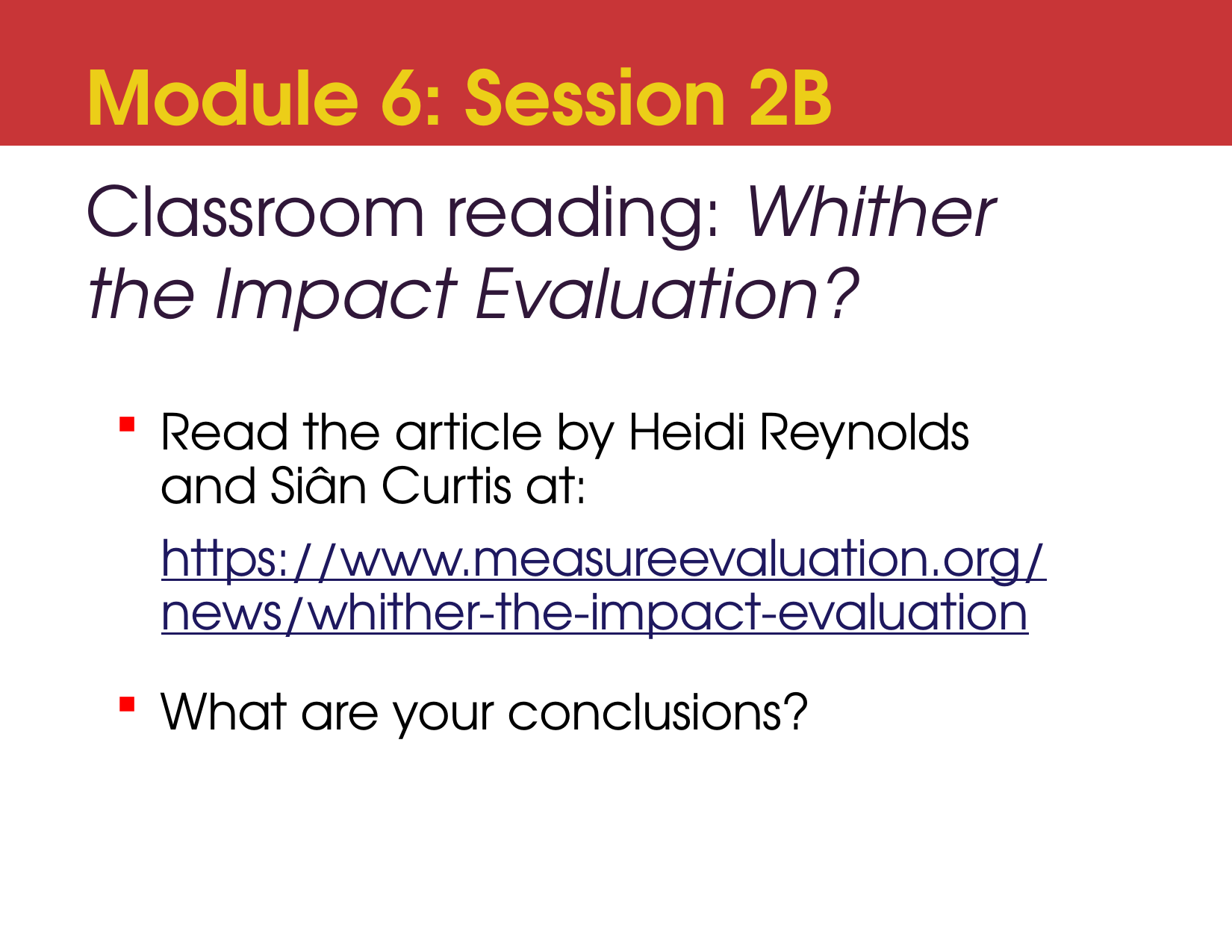

# Module 6: Session 2B
Classroom reading: Whither the Impact Evaluation?
Read the article by Heidi Reynolds
and Siân Curtis at:
https://www.measureevaluation.org/
news/whither-the-impact-evaluation
What are your conclusions?